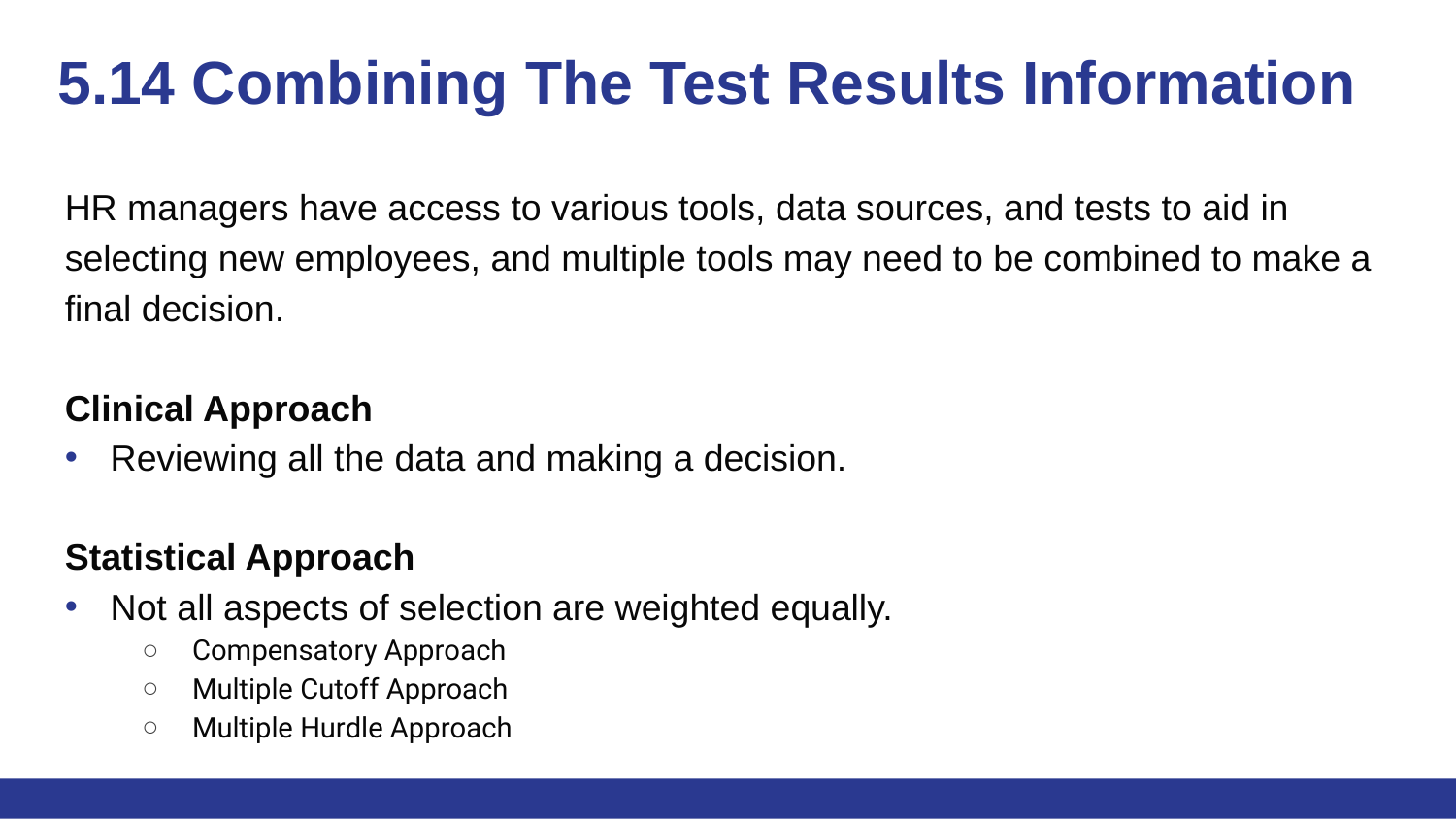

# 5.14 Combining The Test Results Information
HR managers have access to various tools, data sources, and tests to aid in selecting new employees, and multiple tools may need to be combined to make a final decision.

Clinical Approach
Reviewing all the data and making a decision.

Statistical Approach
Not all aspects of selection are weighted equally.
Compensatory Approach
Multiple Cutoff Approach
Multiple Hurdle Approach